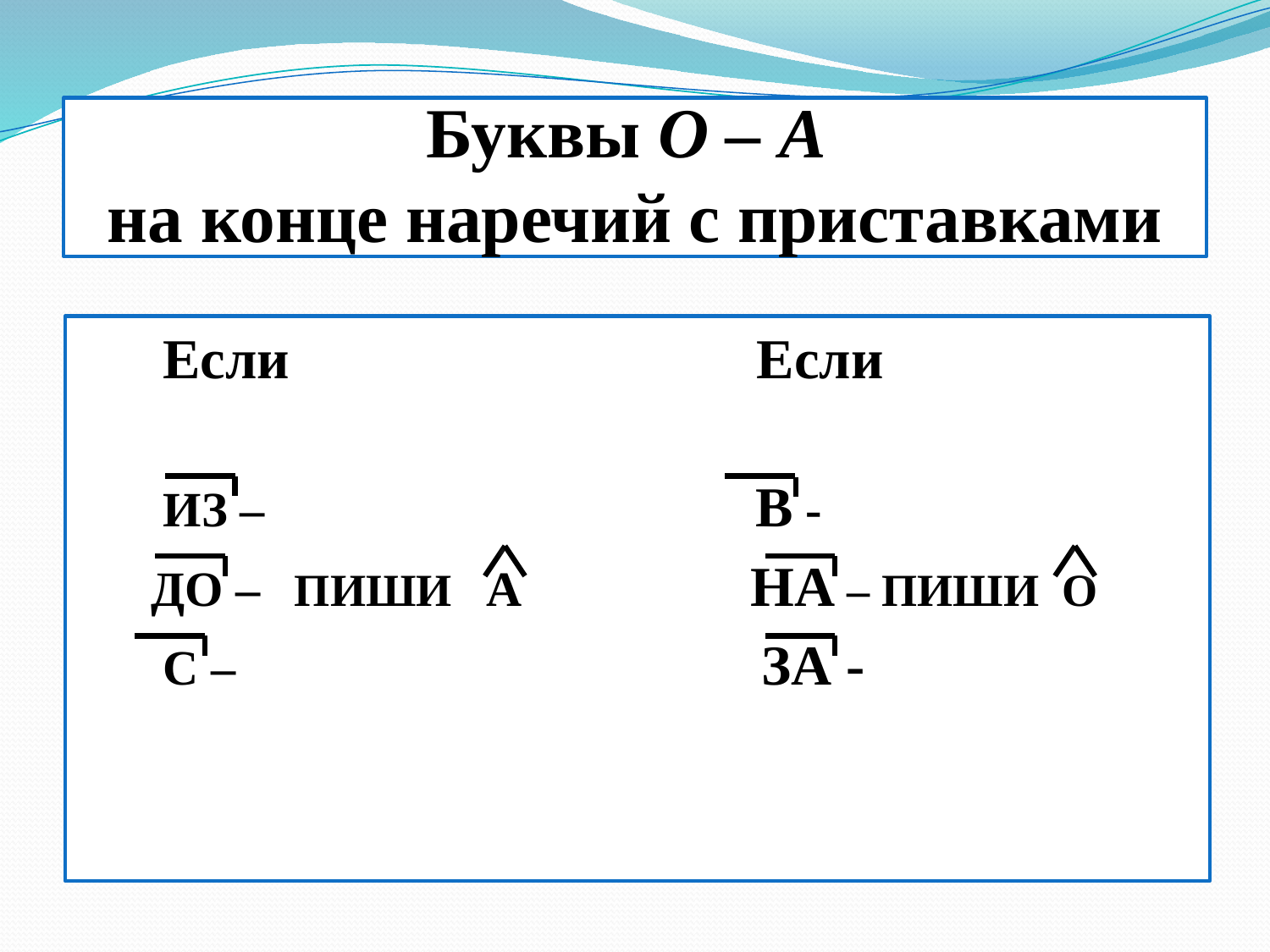

# Буквы О – А на конце наречий с приставками
      Если                                 Если

       ИЗ –                                        В -
      ДО –   ПИШИ   А                    НА – ПИШИ  О
       С –                                              ЗА -